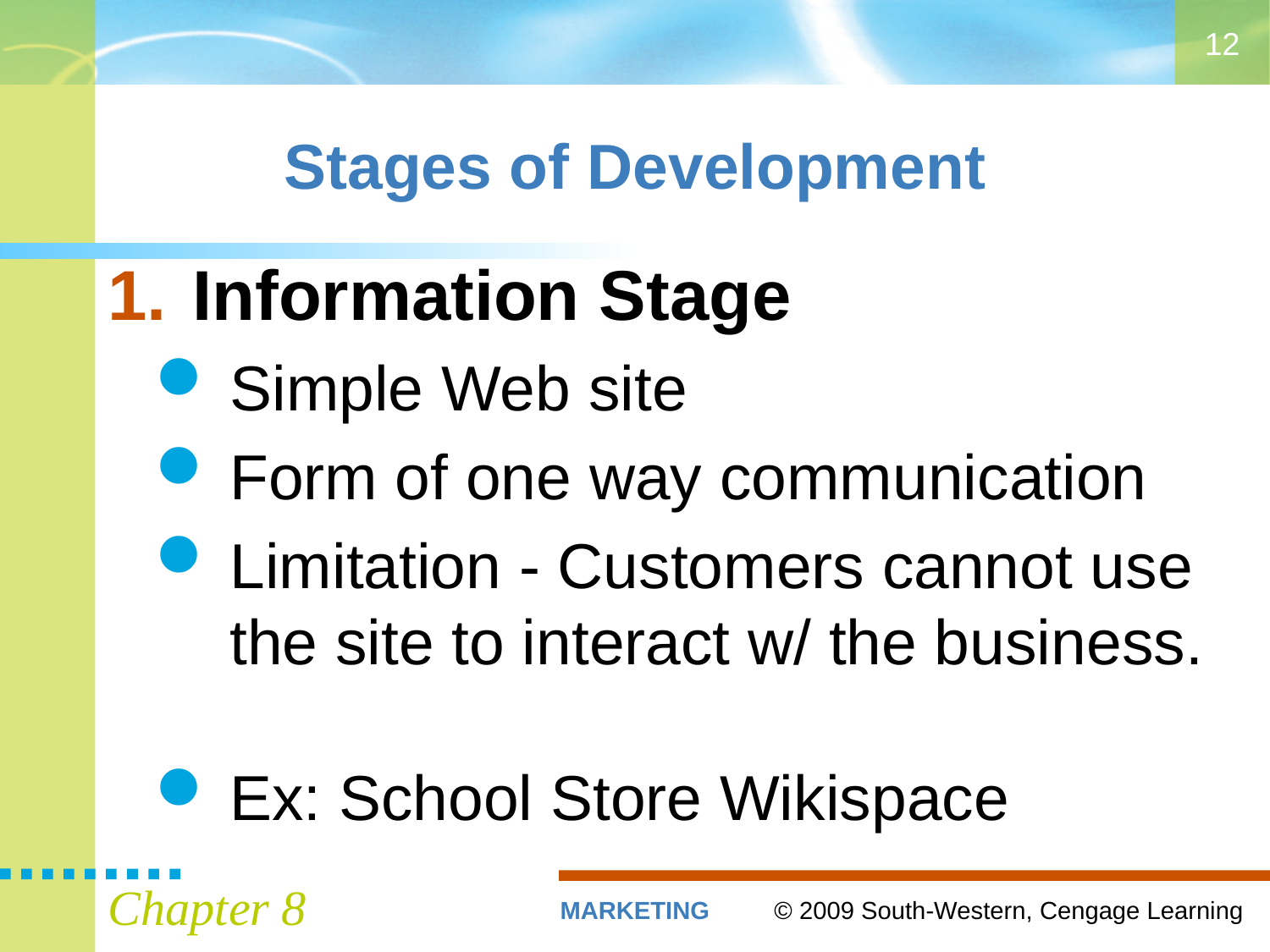

12
# Stages of Development
Information Stage
Simple Web site
Form of one way communication
Limitation - Customers cannot use the site to interact w/ the business.

Ex: School Store Wikispace

Chapter 8